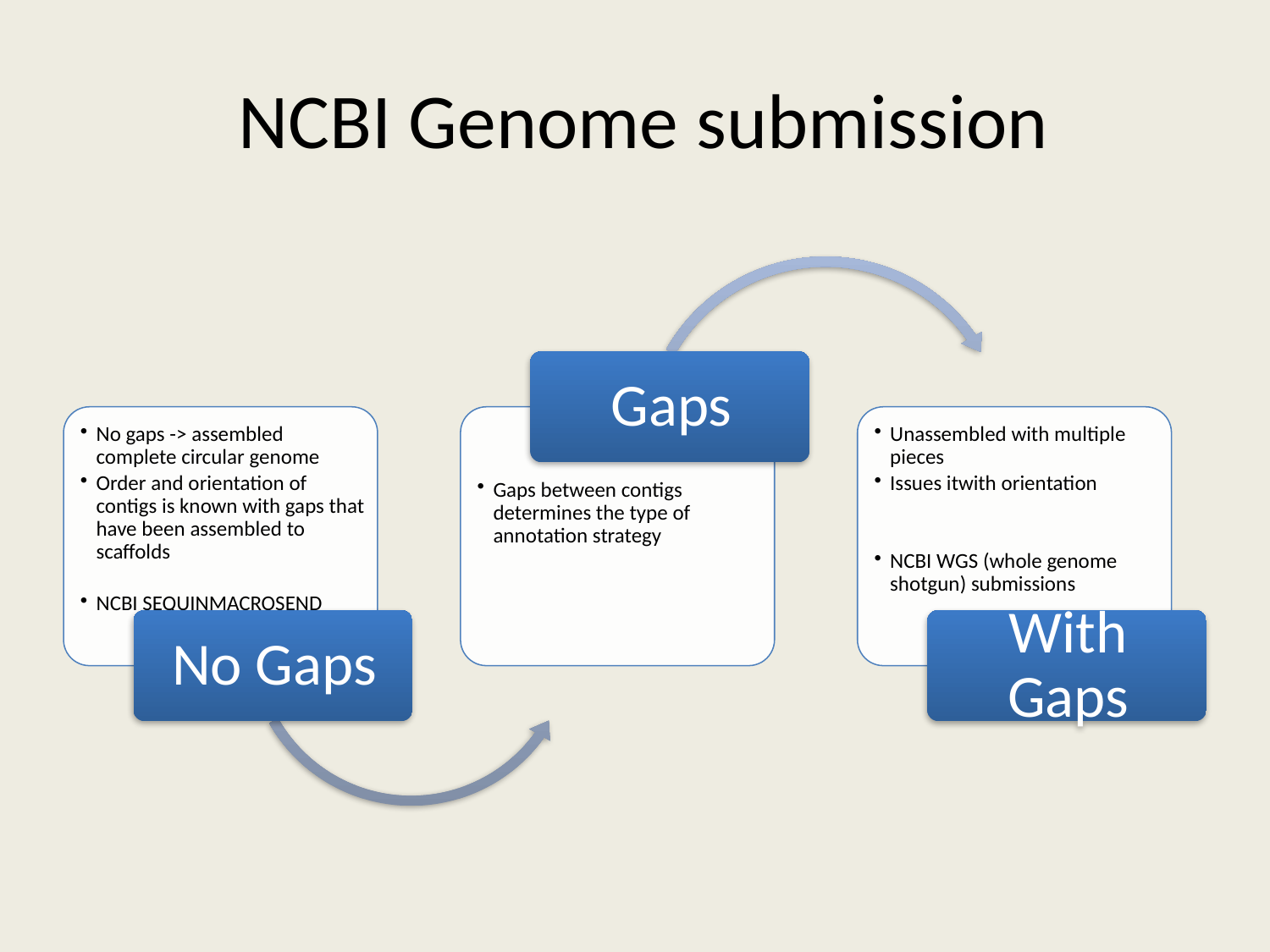

# NCBI Genome submission
No gaps -> assembled complete circular genome
Order and orientation of contigs is known with gaps that have been assembled to scaffolds

NCBI SEQUINMACROSEND
No Gaps
Gaps between contigs determines the type of annotation strategy
Gaps
Unassembled with multiple pieces
Issues itwith orientation

NCBI WGS (whole genome shotgun) submissions
With Gaps